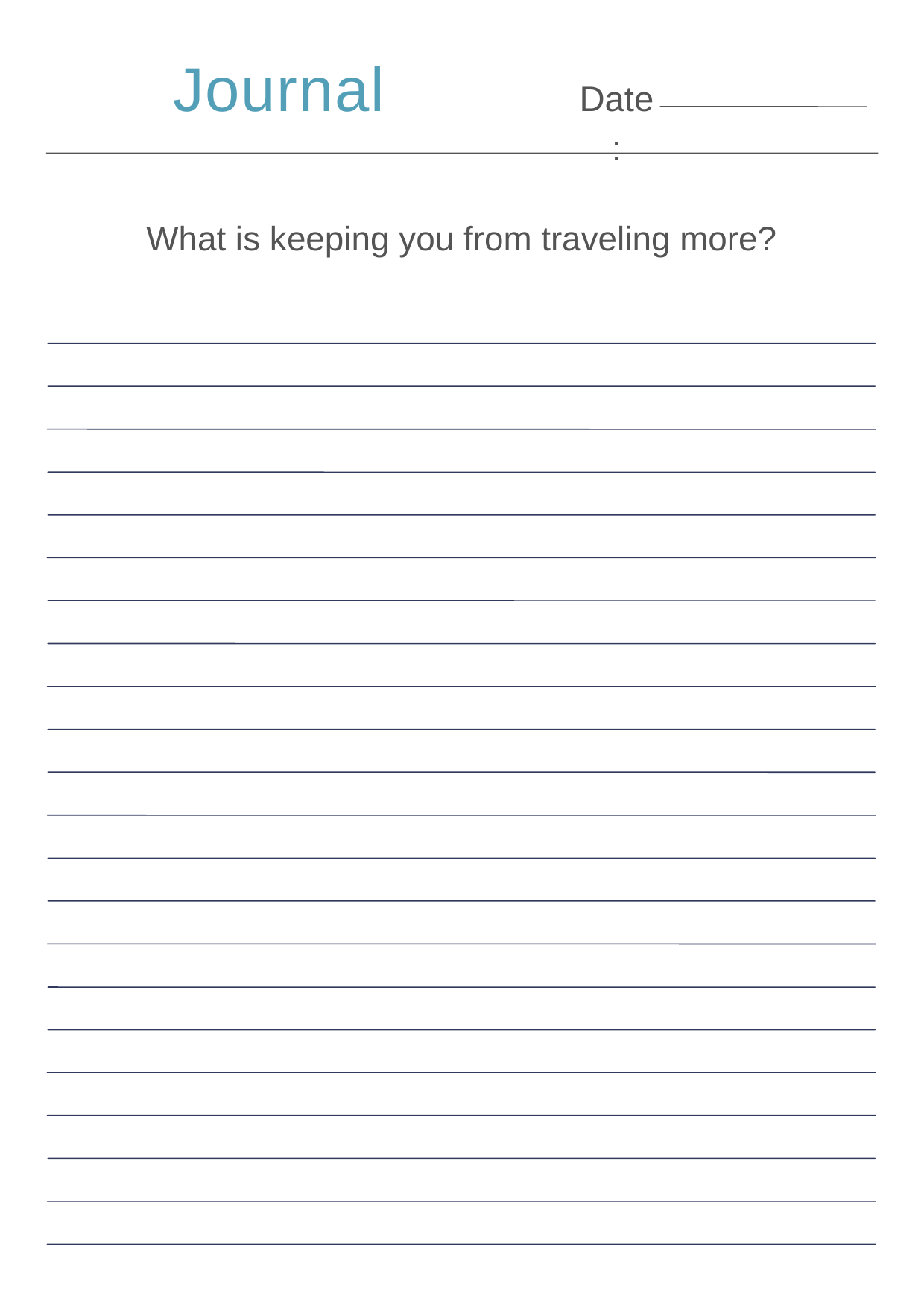

Journal
Date:

What is keeping you from traveling more?